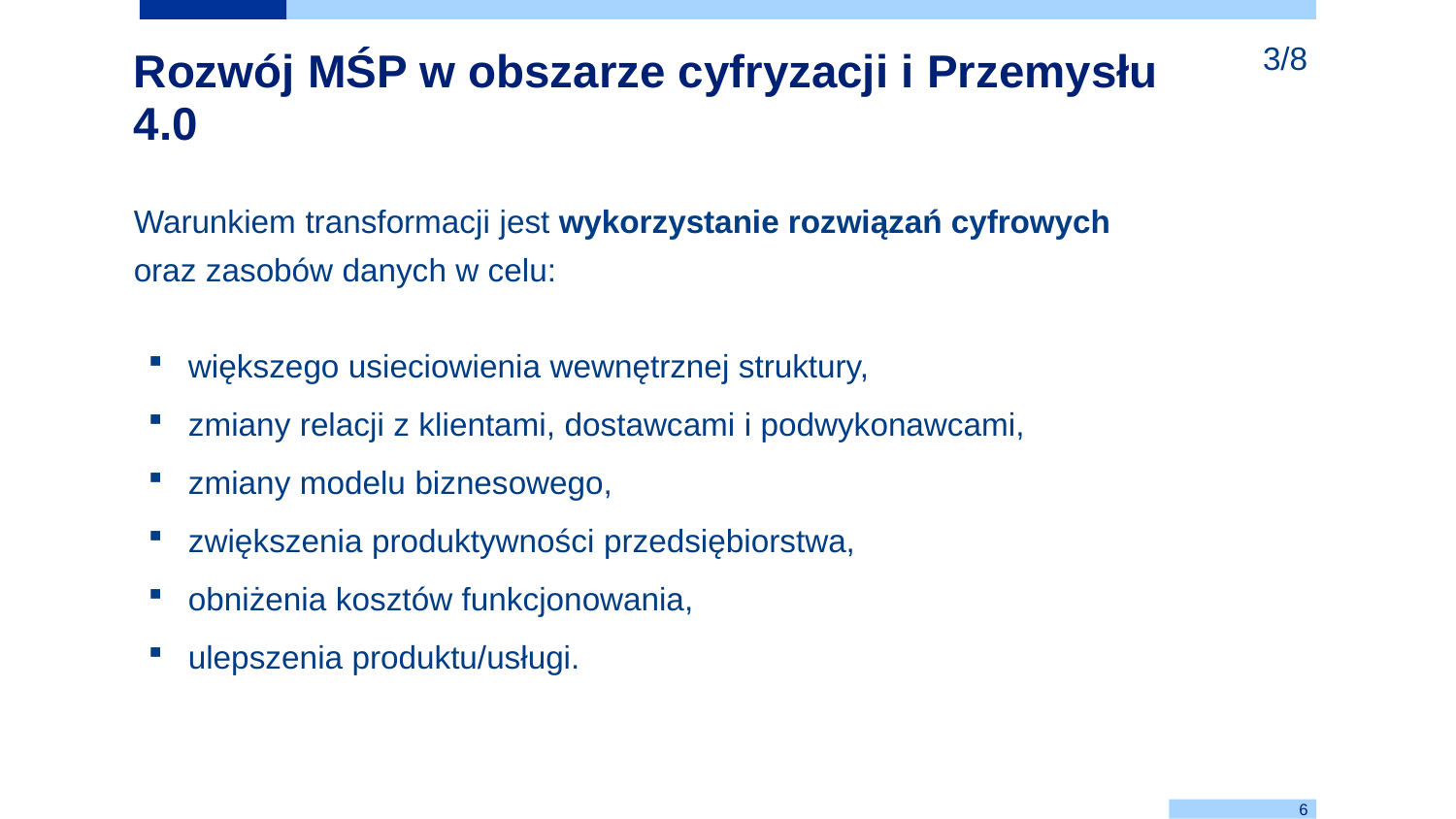

3/8
# Rozwój MŚP w obszarze cyfryzacji i Przemysłu 4.0
Warunkiem transformacji jest wykorzystanie rozwiązań cyfrowych ​
oraz zasobów danych w celu:​
większego usieciowienia wewnętrznej struktury, ​
zmiany relacji z klientami, dostawcami i podwykonawcami, ​
zmiany modelu biznesowego, ​
zwiększenia produktywności przedsiębiorstwa, ​
obniżenia kosztów funkcjonowania, ​
ulepszenia produktu/usługi.​
6